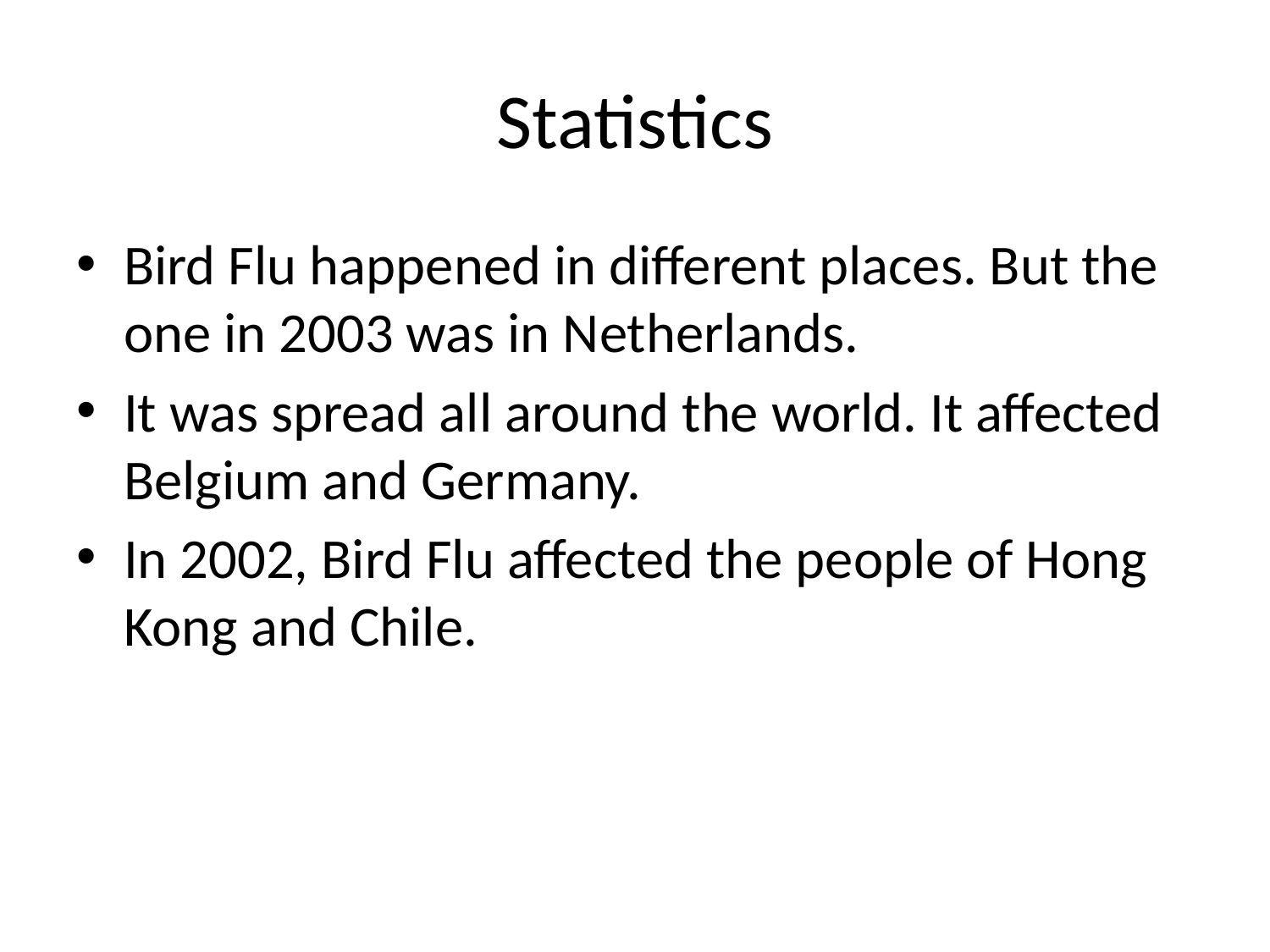

# Statistics
Bird Flu happened in different places. But the one in 2003 was in Netherlands.
It was spread all around the world. It affected Belgium and Germany.
In 2002, Bird Flu affected the people of Hong Kong and Chile.